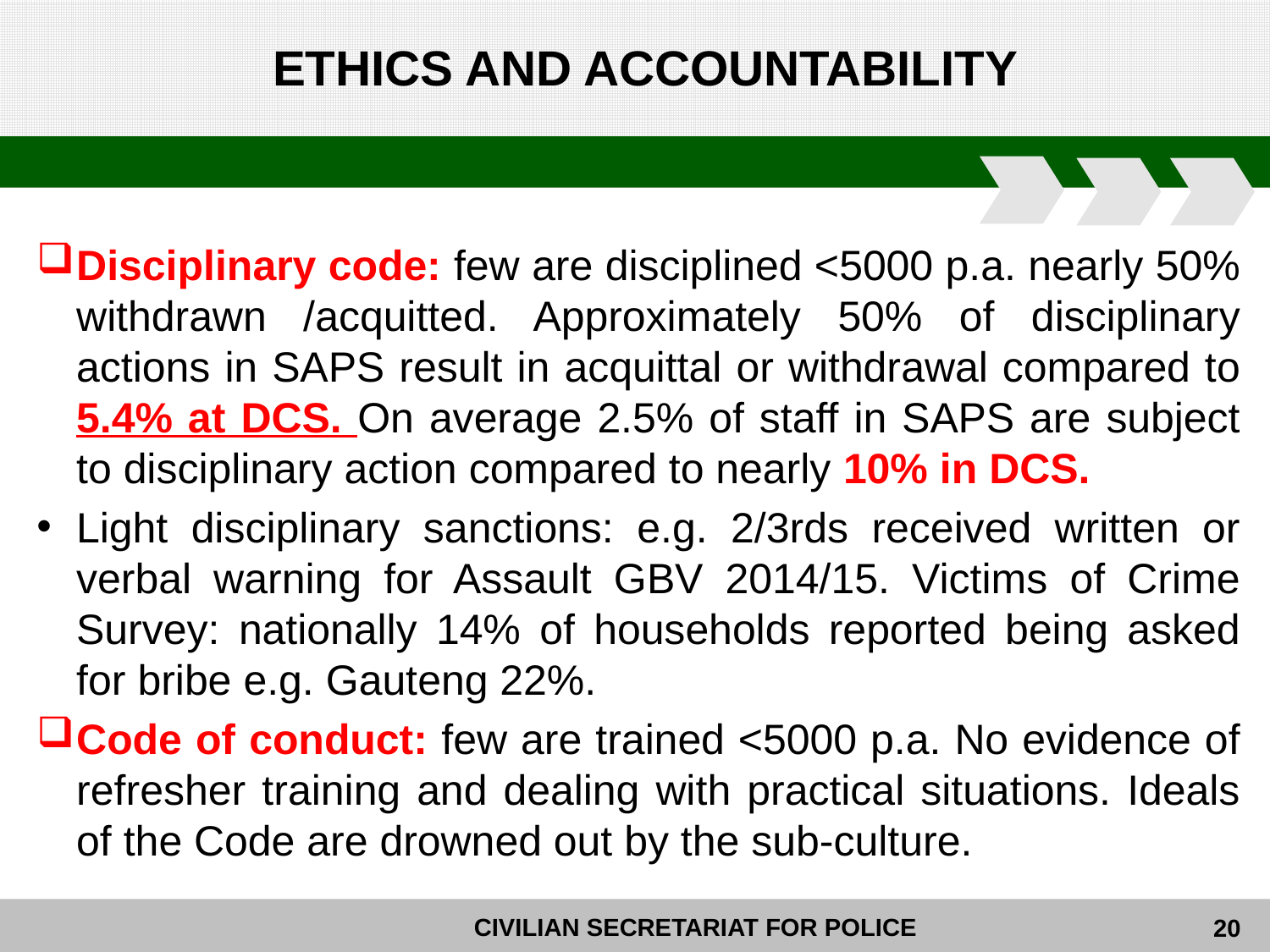

# ETHICS AND ACCOUNTABILITY
Disciplinary code: few are disciplined <5000 p.a. nearly 50% withdrawn /acquitted. Approximately 50% of disciplinary actions in SAPS result in acquittal or withdrawal compared to 5.4% at DCS. On average 2.5% of staff in SAPS are subject to disciplinary action compared to nearly 10% in DCS.
Light disciplinary sanctions: e.g. 2/3rds received written or verbal warning for Assault GBV 2014/15. Victims of Crime Survey: nationally 14% of households reported being asked for bribe e.g. Gauteng 22%.
Code of conduct: few are trained <5000 p.a. No evidence of refresher training and dealing with practical situations. Ideals of the Code are drowned out by the sub-culture.

20